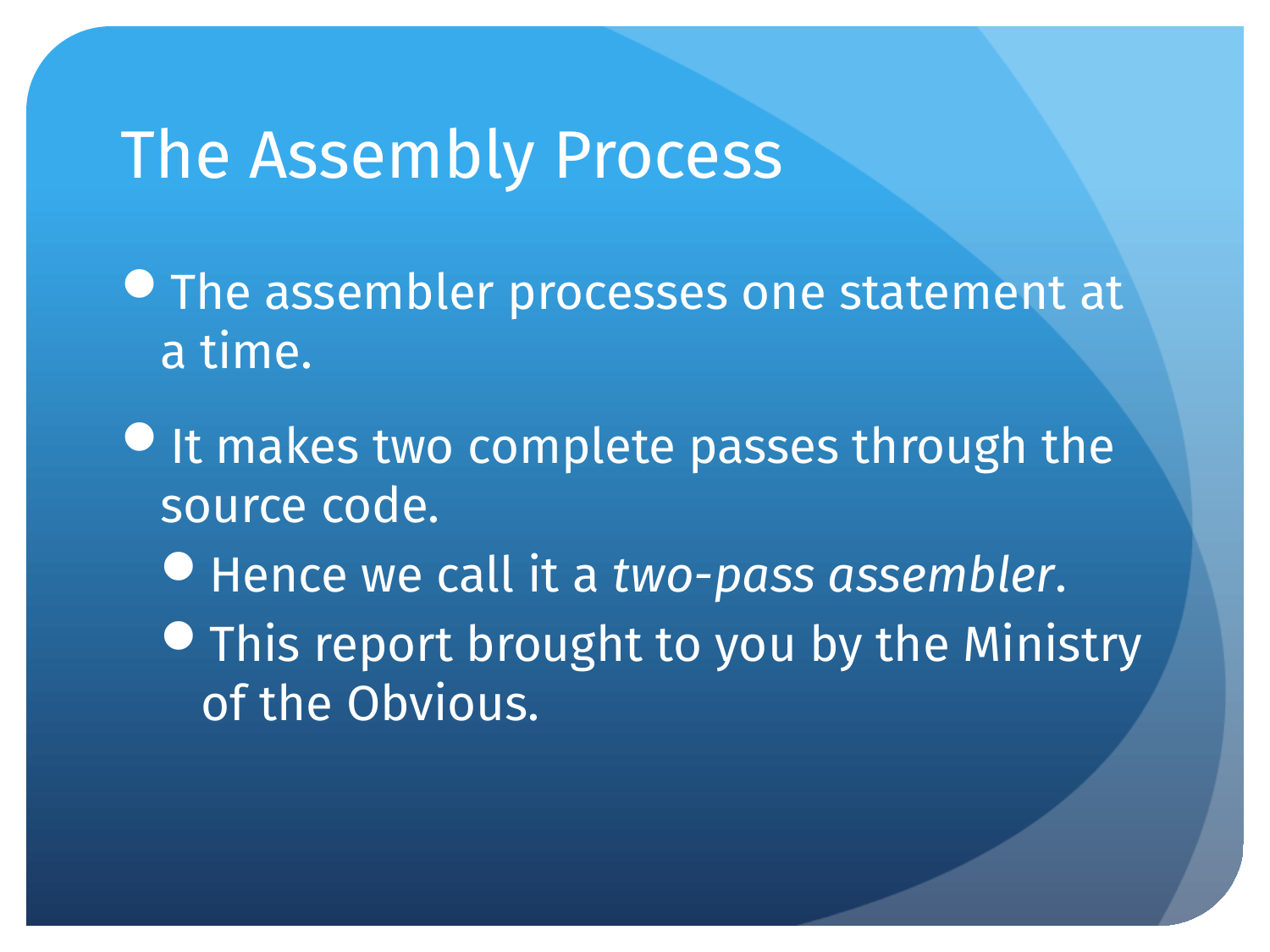

# The Assembly Process
The assembler processes one statement at a time.
It makes two complete passes through the source code.
Hence we call it a two-pass assembler.
This report brought to you by the Ministry of the Obvious.